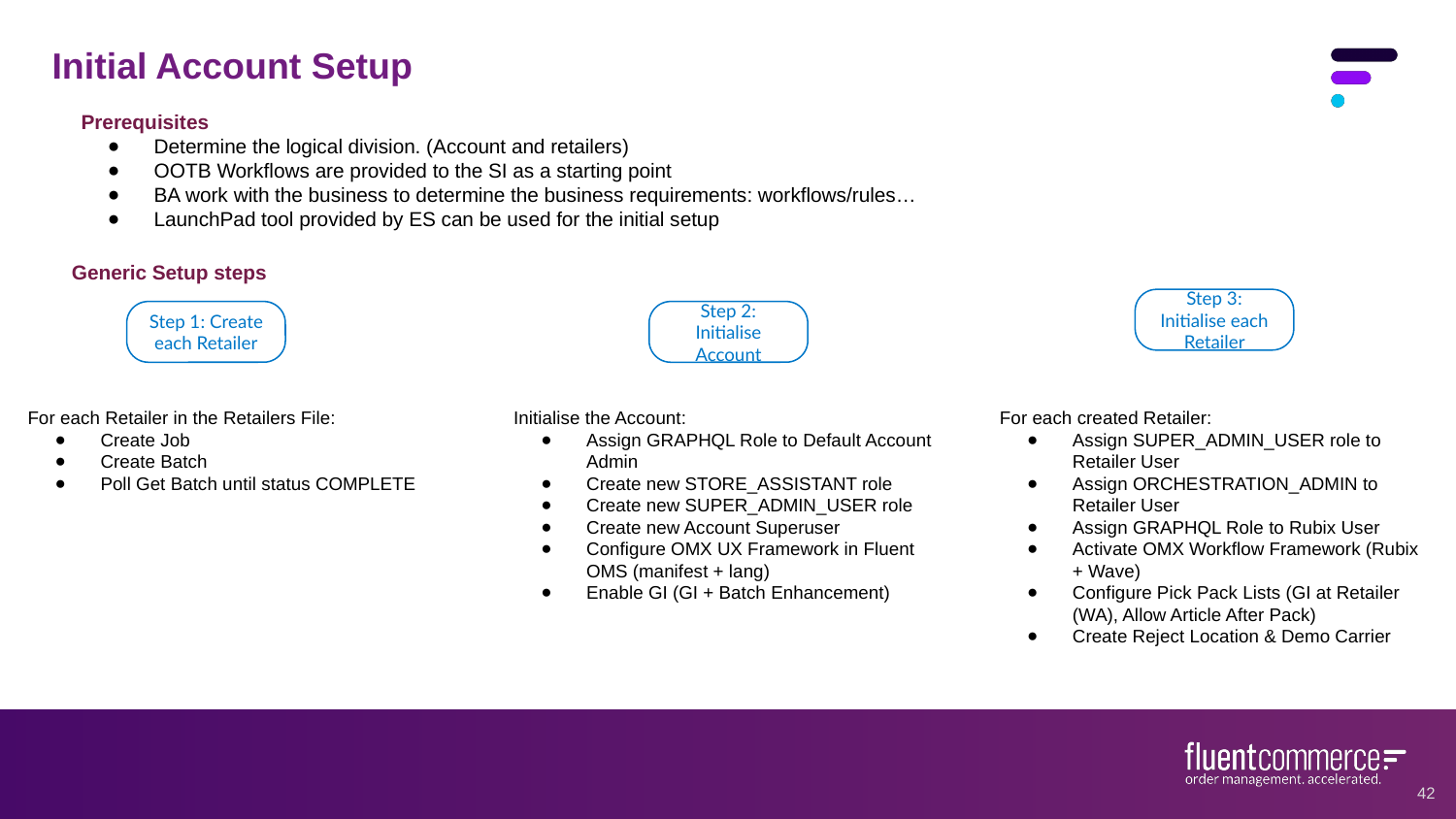

# Initial Account Setup
Prerequisites
Determine the logical division. (Account and retailers)
OOTB Workflows are provided to the SI as a starting point
BA work with the business to determine the business requirements: workflows/rules…
LaunchPad tool provided by ES can be used for the initial setup

Generic Setup steps
Step 3: Initialise each Retailer
Step 1: Create each Retailer
Step 2: Initialise Account
For each Retailer in the Retailers File:
Create Job
Create Batch
Poll Get Batch until status COMPLETE
Initialise the Account:
Assign GRAPHQL Role to Default Account Admin
Create new STORE_ASSISTANT role
Create new SUPER_ADMIN_USER role
Create new Account Superuser
Configure OMX UX Framework in Fluent OMS (manifest + lang)
Enable GI (GI + Batch Enhancement)
For each created Retailer:
Assign SUPER_ADMIN_USER role to Retailer User
Assign ORCHESTRATION_ADMIN to Retailer User
Assign GRAPHQL Role to Rubix User
Activate OMX Workflow Framework (Rubix + Wave)
Configure Pick Pack Lists (GI at Retailer (WA), Allow Article After Pack)
Create Reject Location & Demo Carrier

42